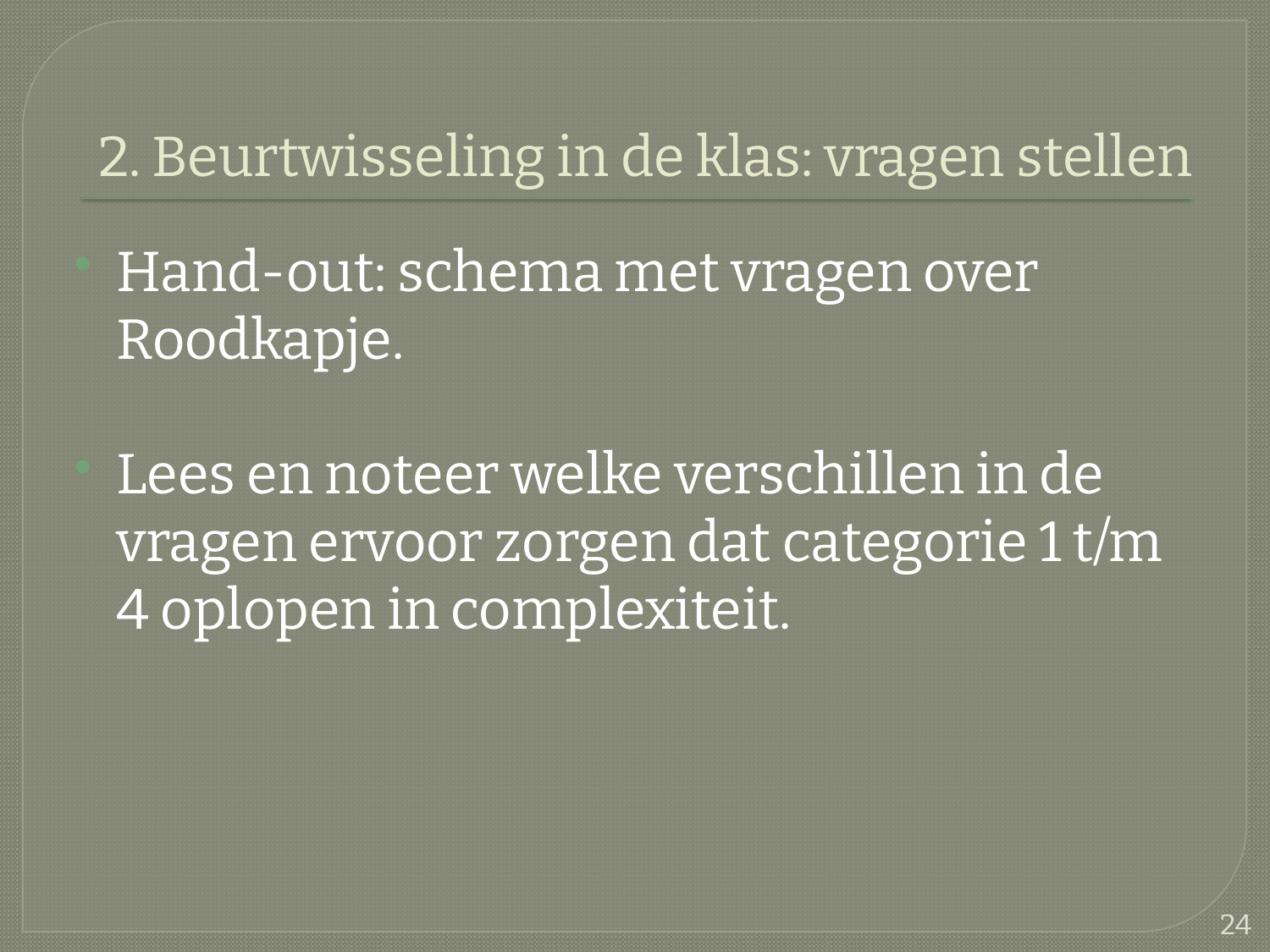

# 2. Beurtwisseling in de klas: vragen stellen
Hand-out: schema met vragen over Roodkapje.

Lees en noteer welke verschillen in de vragen ervoor zorgen dat categorie 1 t/m 4 oplopen in complexiteit.

24